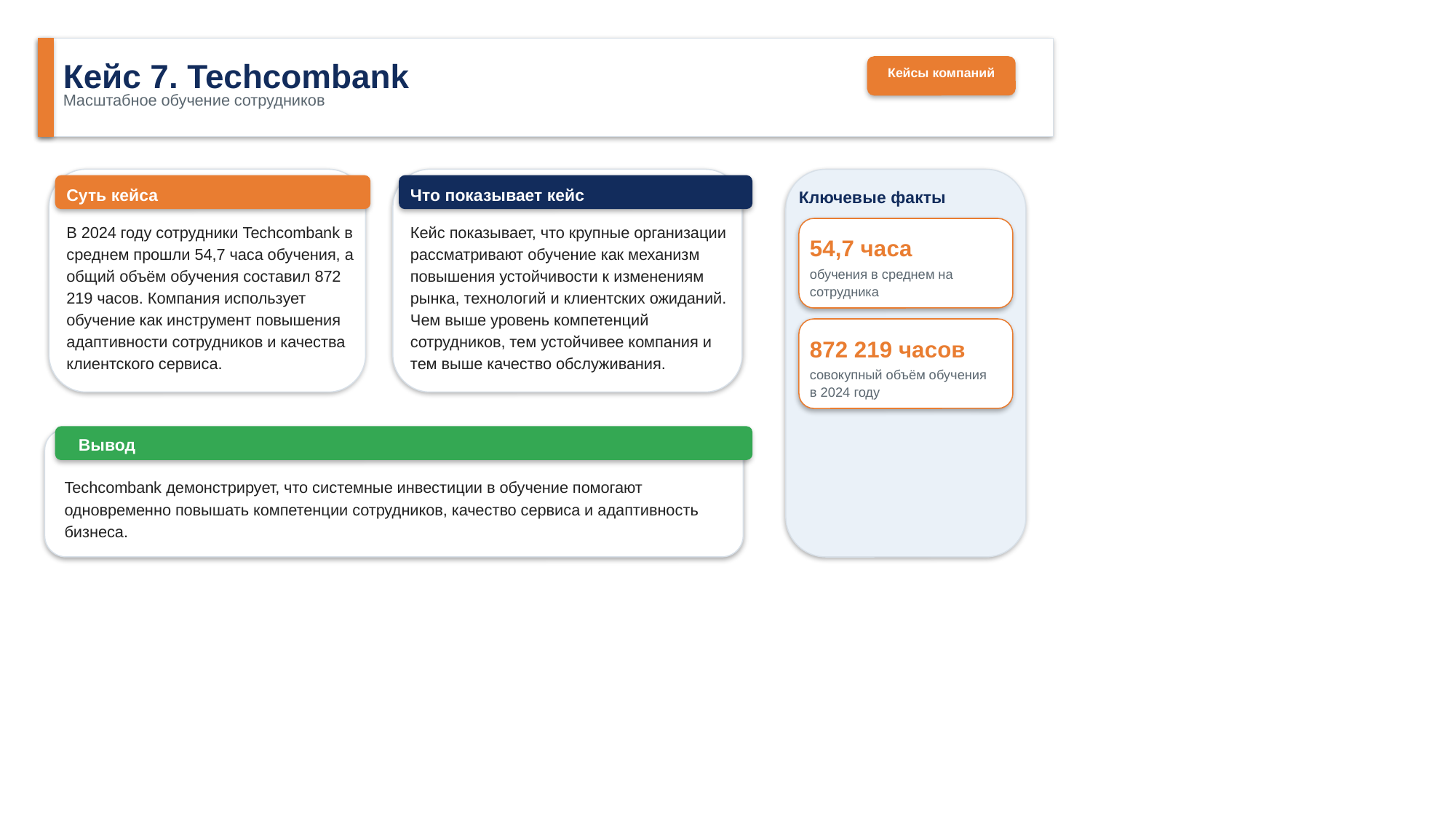

Кейс 7. Techcombank

Кейсы компаний
Масштабное обучение сотрудников

Суть кейса
Что показывает кейс
Ключевые факты
В 2024 году сотрудники Techcombank в среднем прошли 54,7 часа обучения, а общий объём обучения составил 872 219 часов. Компания использует обучение как инструмент повышения адаптивности сотрудников и качества клиентского сервиса.
Кейс показывает, что крупные организации рассматривают обучение как механизм повышения устойчивости к изменениям рынка, технологий и клиентских ожиданий. Чем выше уровень компетенций сотрудников, тем устойчивее компания и тем выше качество обслуживания.

54,7 часа
обучения в среднем на сотрудника

872 219 часов
совокупный объём обучения в 2024 году

Вывод
Techcombank демонстрирует, что системные инвестиции в обучение помогают одновременно повышать компетенции сотрудников, качество сервиса и адаптивность бизнеса.